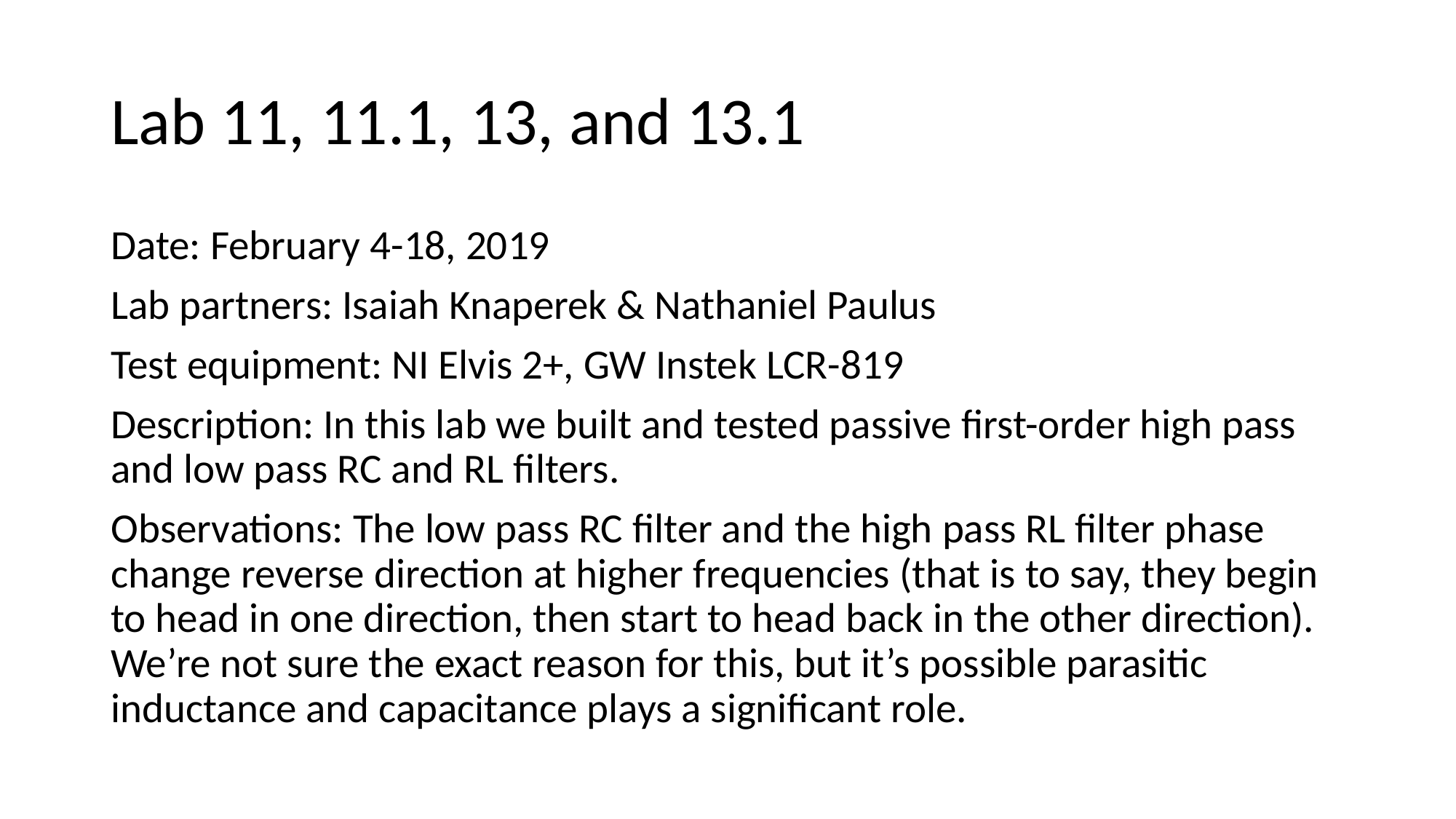

# Lab 11, 11.1, 13, and 13.1
Date: February 4-18, 2019
Lab partners: Isaiah Knaperek & Nathaniel Paulus
Test equipment: NI Elvis 2+, GW Instek LCR-819
Description: In this lab we built and tested passive first-order high pass and low pass RC and RL filters.
Observations: The low pass RC filter and the high pass RL filter phase change reverse direction at higher frequencies (that is to say, they begin to head in one direction, then start to head back in the other direction). We’re not sure the exact reason for this, but it’s possible parasitic inductance and capacitance plays a significant role.